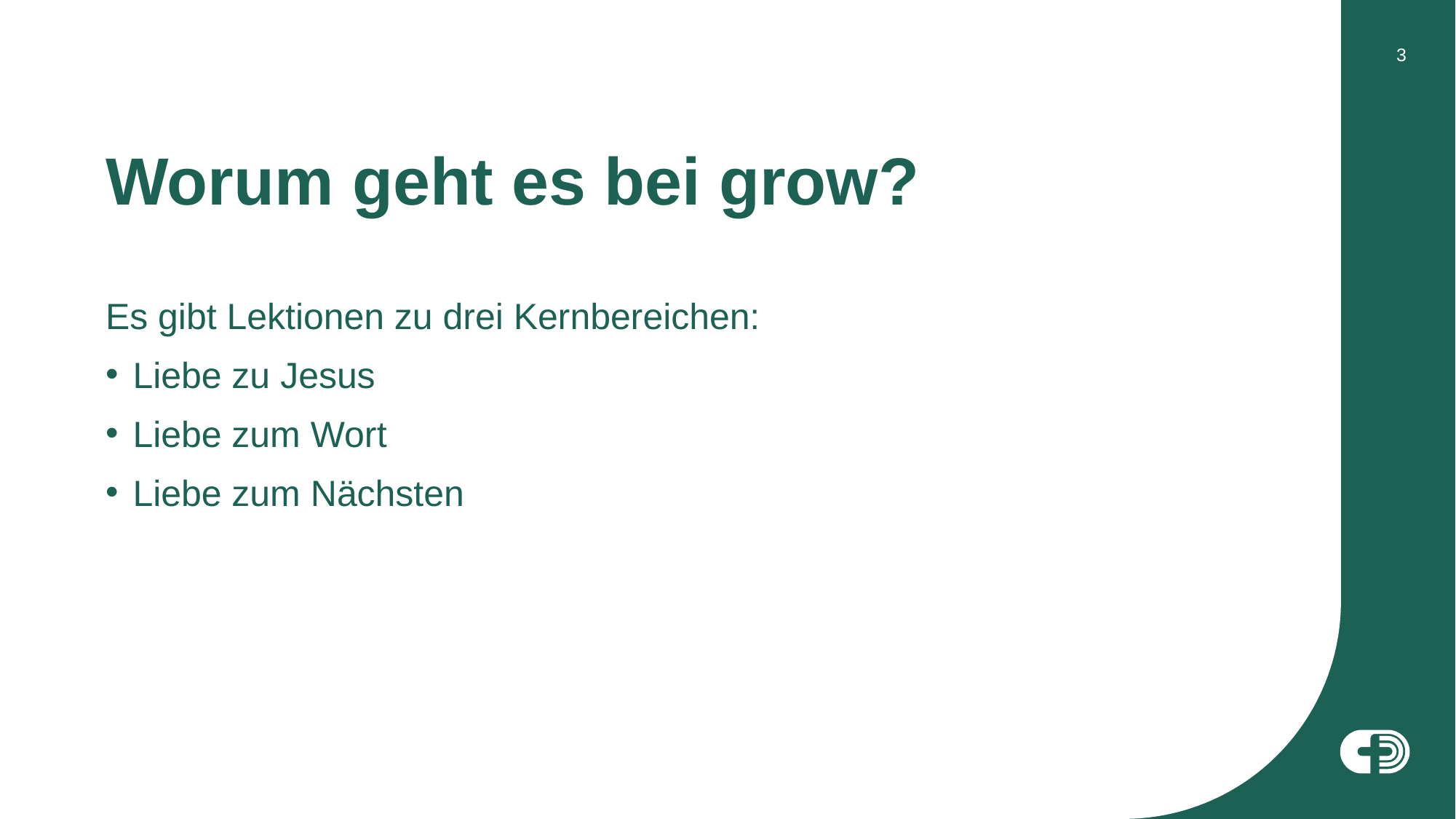

# Worum geht es bei grow?
Es gibt Lektionen zu drei Kernbereichen:
Liebe zu Jesus
Liebe zum Wort
Liebe zum Nächsten